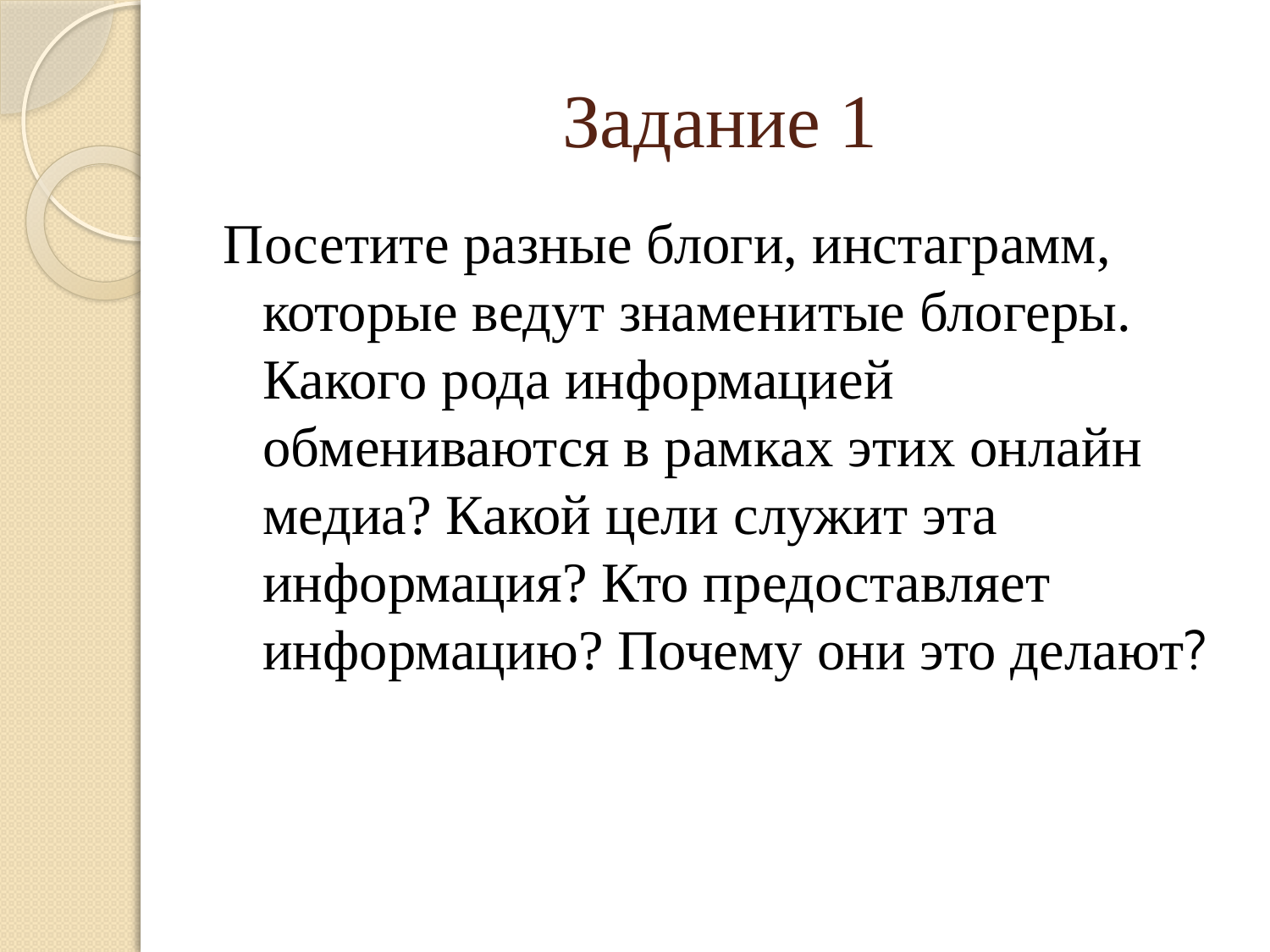

# Задание 1
Посетите разные блоги, инстаграмм, которые ведут знаменитые блогеры. Какого рода информацией обмениваются в рамках этих онлайн медиа? Какой цели служит эта информация? Кто предоставляет информацию? Почему они это делают?